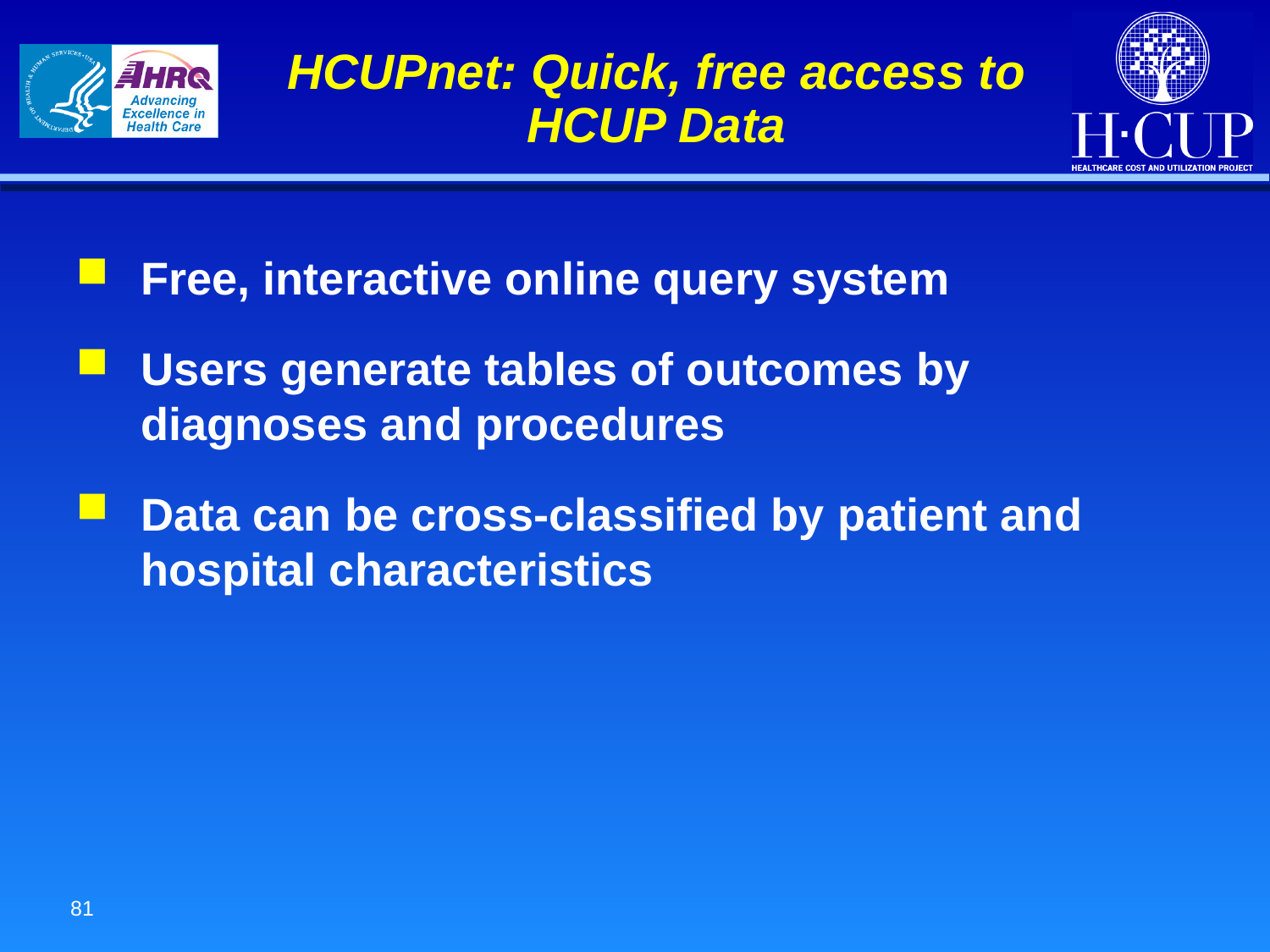

# HCUPnet: Quick, free access to HCUP Data
Free, interactive online query system
Users generate tables of outcomes by diagnoses and procedures
Data can be cross-classified by patient and hospital characteristics

81